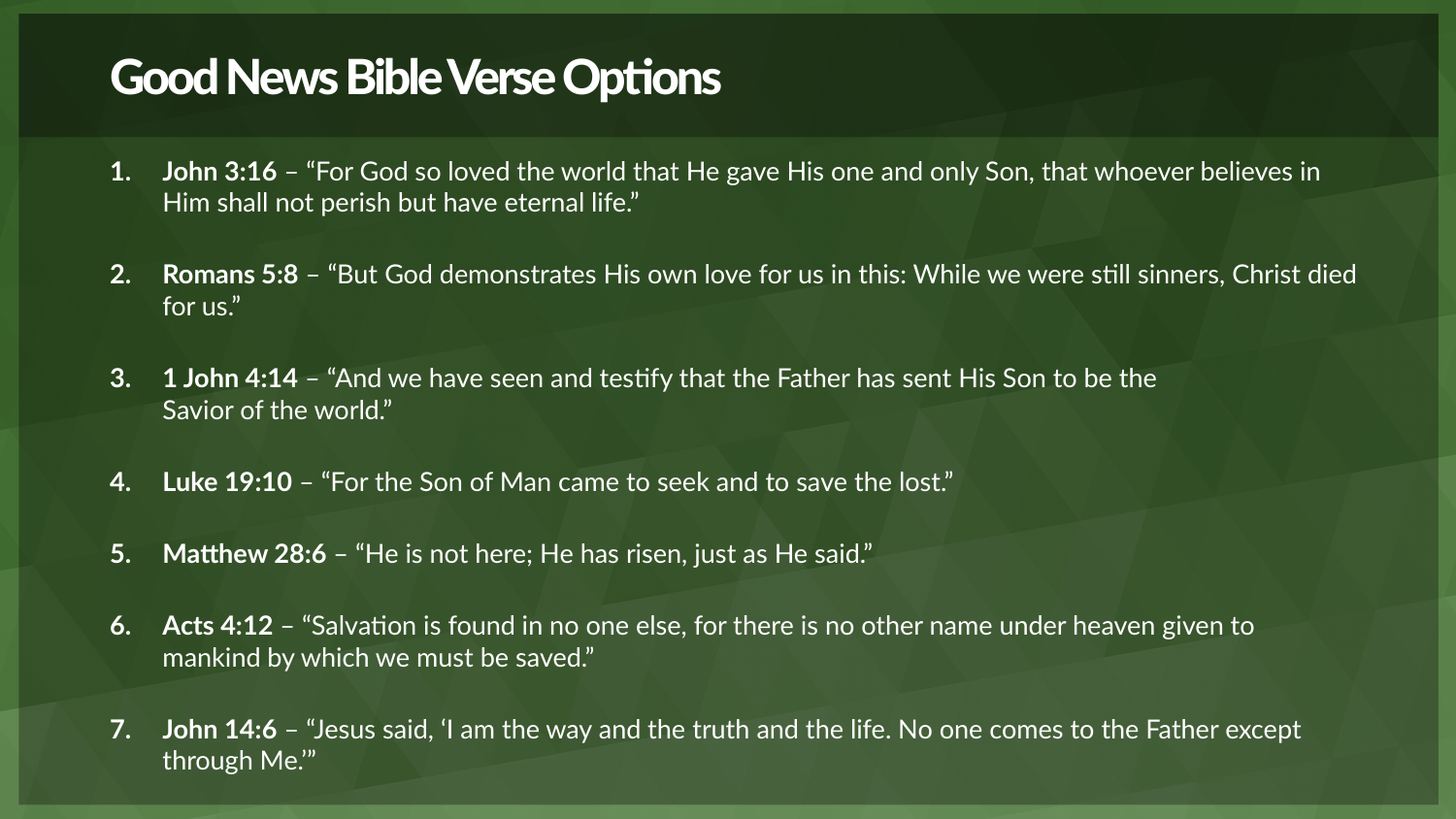

# Good News Bible Verse Options
John 3:16 – “For God so loved the world that He gave His one and only Son, that whoever believes in Him shall not perish but have eternal life.”
Romans 5:8 – “But God demonstrates His own love for us in this: While we were still sinners, Christ died for us.”
1 John 4:14 – “And we have seen and testify that the Father has sent His Son to be the
Savior of the world.”
Luke 19:10 – “For the Son of Man came to seek and to save the lost.”
Matthew 28:6 – “He is not here; He has risen, just as He said.”
Acts 4:12 – “Salvation is found in no one else, for there is no other name under heaven given to mankind by which we must be saved.”
John 14:6 – “Jesus said, ‘I am the way and the truth and the life. No one comes to the Father except through Me.’”